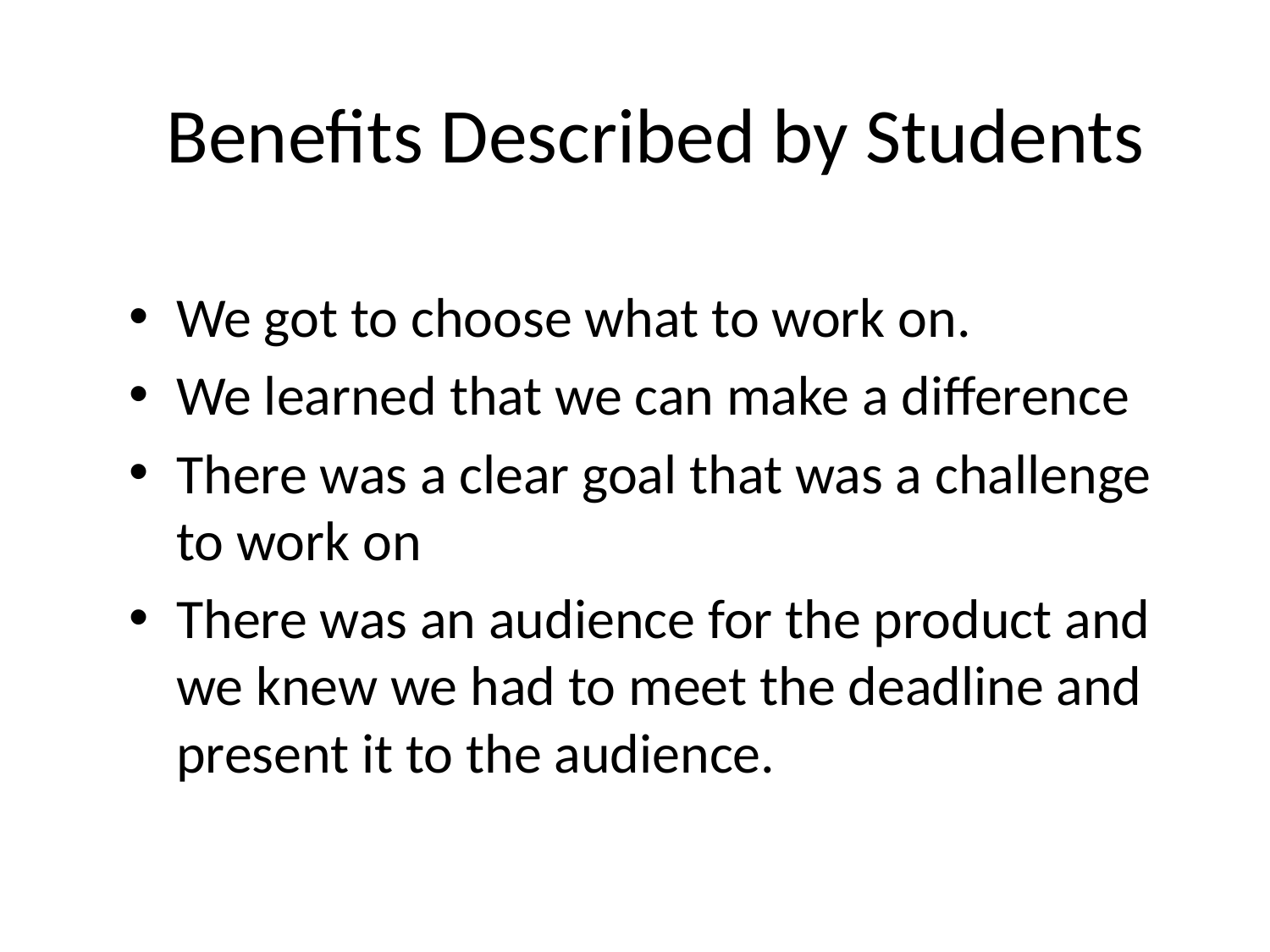

# Benefits Described by Students
We got to choose what to work on.
We learned that we can make a difference
There was a clear goal that was a challenge to work on
There was an audience for the product and we knew we had to meet the deadline and present it to the audience.